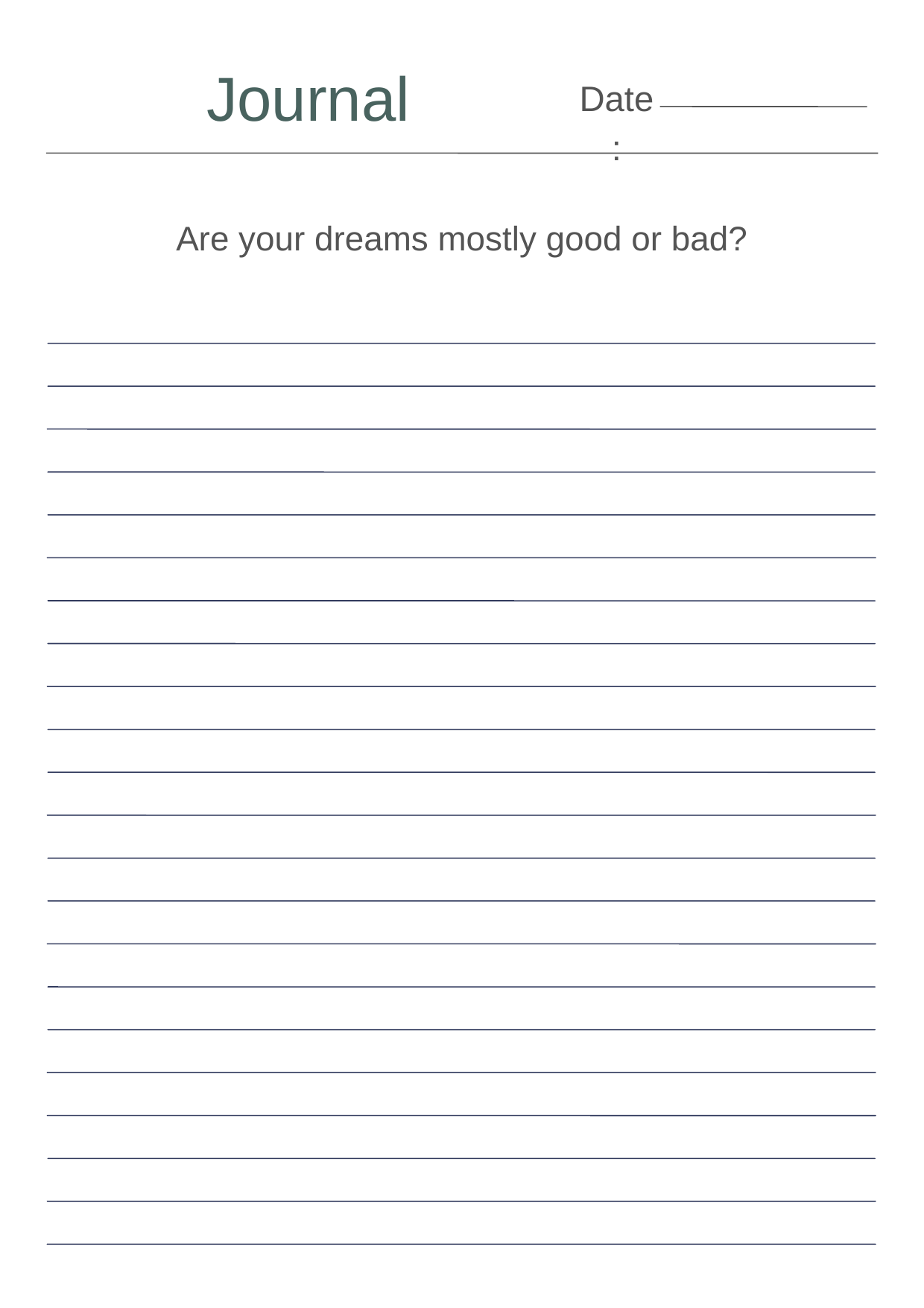

Journal
Date:

Are your dreams mostly good or bad?